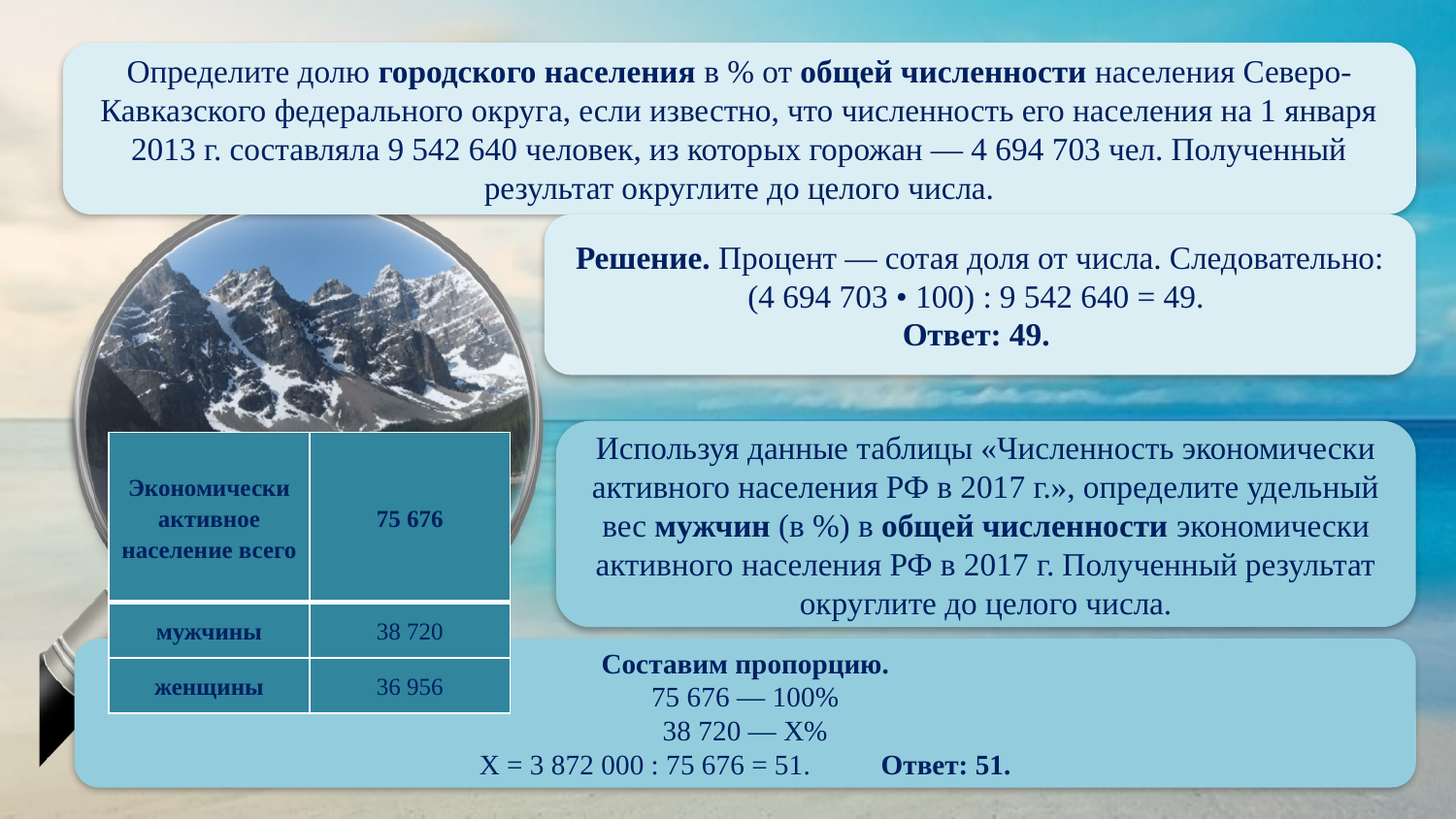

Определите долю городского населения в % от общей численности населения Северо-Кавказского федерального округа, если известно, что численность его населения на 1 января 2013 г. составляла 9 542 640 человек, из которых горожан — 4 694 703 чел. Полученный результат округлите до целого числа.
Решение. Процент — сотая доля от числа. Следовательно: (4 694 703 • 100) : 9 542 640 = 49.
Ответ: 49.
Используя данные таблицы «Численность экономически активного населения РФ в 2017 г.», определите удельный вес мужчин (в %) в общей численности экономически активного населения РФ в 2017 г. Полученный результат округлите до целого числа.
| Экономически активное население всего | 75 676 |
| --- | --- |
| мужчины | 38 720 |
| женщины | 36 956 |
Составим пропорцию.
75 676 — 100%
38 720 — Х%
Х = 3 872 000 : 75 676 = 51.          Ответ: 51.